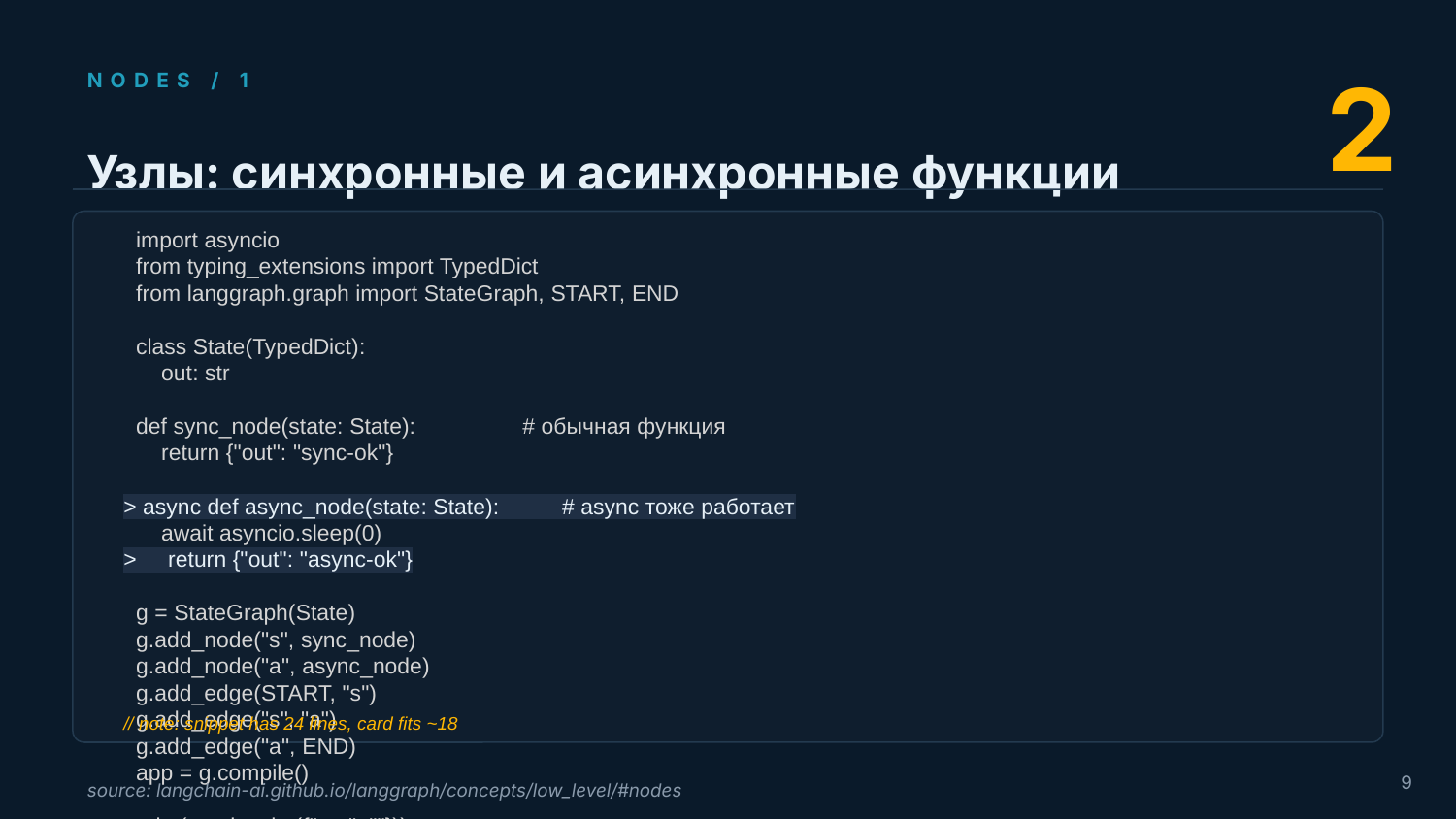

2
NODES / 1
Узлы: синхронные и асинхронные функции

  import asyncio
  from typing_extensions import TypedDict
  from langgraph.graph import StateGraph, START, END

  class State(TypedDict):
      out: str

  def sync_node(state: State):                 # обычная функция
      return {"out": "sync-ok"}

> async def async_node(state: State):          # async тоже работает
      await asyncio.sleep(0)
>     return {"out": "async-ok"}

  g = StateGraph(State)
  g.add_node("s", sync_node)
  g.add_node("a", async_node)
  g.add_edge(START, "s")
  g.add_edge("s", "a")
  g.add_edge("a", END)
  app = g.compile()

  print(app.invoke({"out": ""}))
  print(asyncio.run(app.ainvoke({"out": ""})))

// note: snippet has 24 lines, card fits ~18
9
source: langchain-ai.github.io/langgraph/concepts/low_level/#nodes